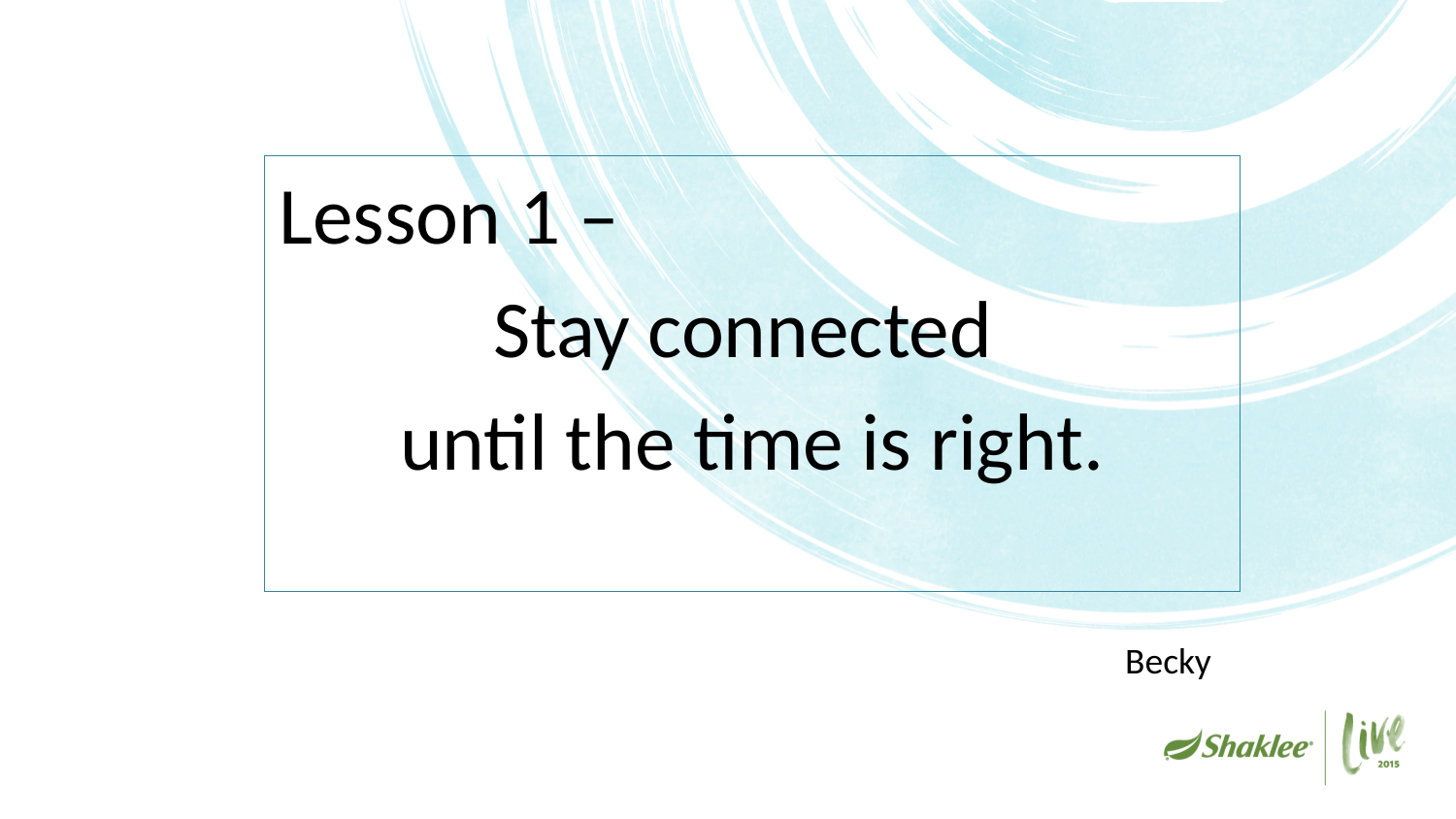

Lesson 1 –
Stay connected
until the time is right.

Becky